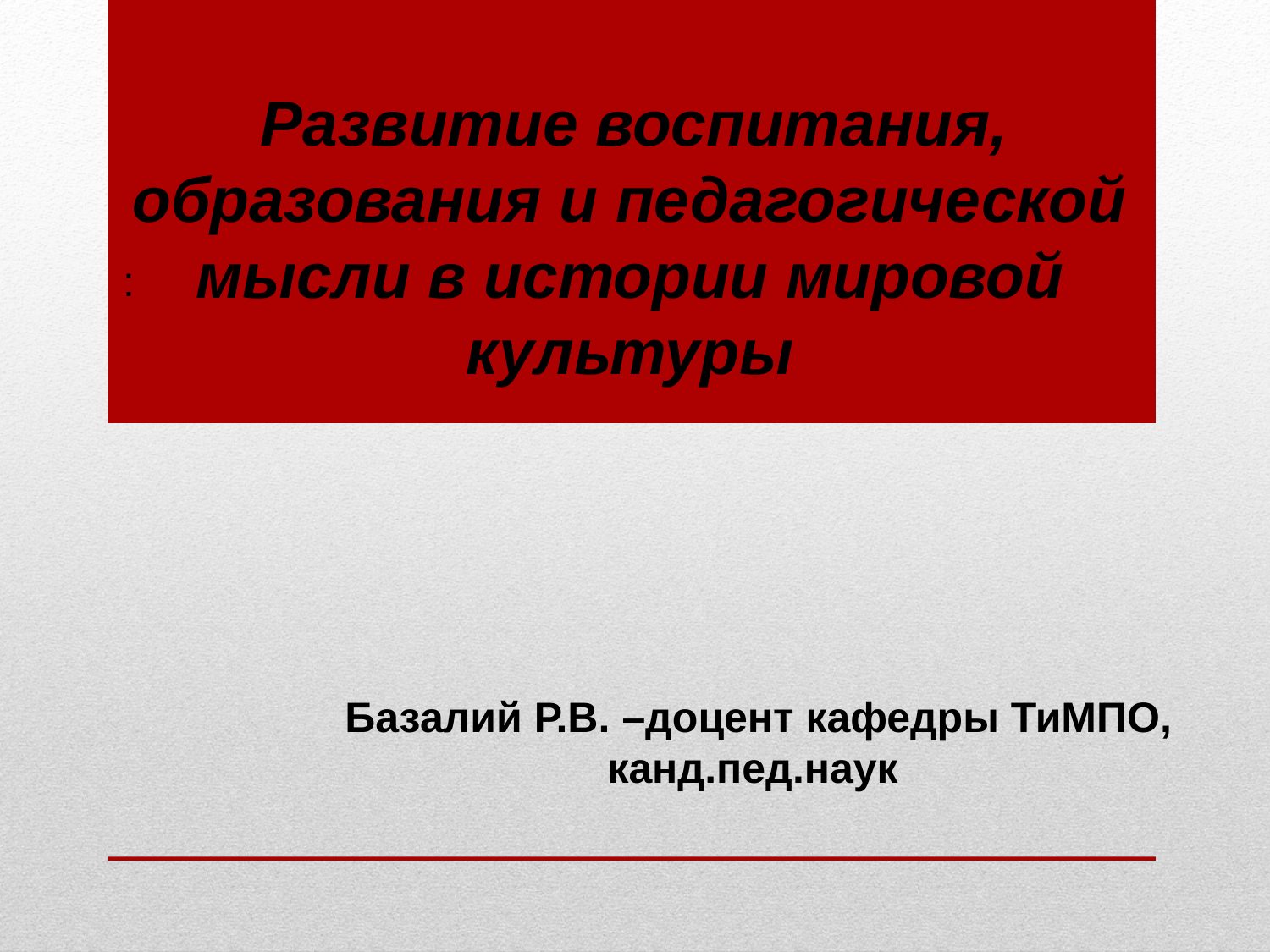

Развитие воспитания, образования и педагогической мысли в истории мировой культуры
 :
 Базалий Р.В. –доцент кафедры ТиМПО, канд.пед.наук